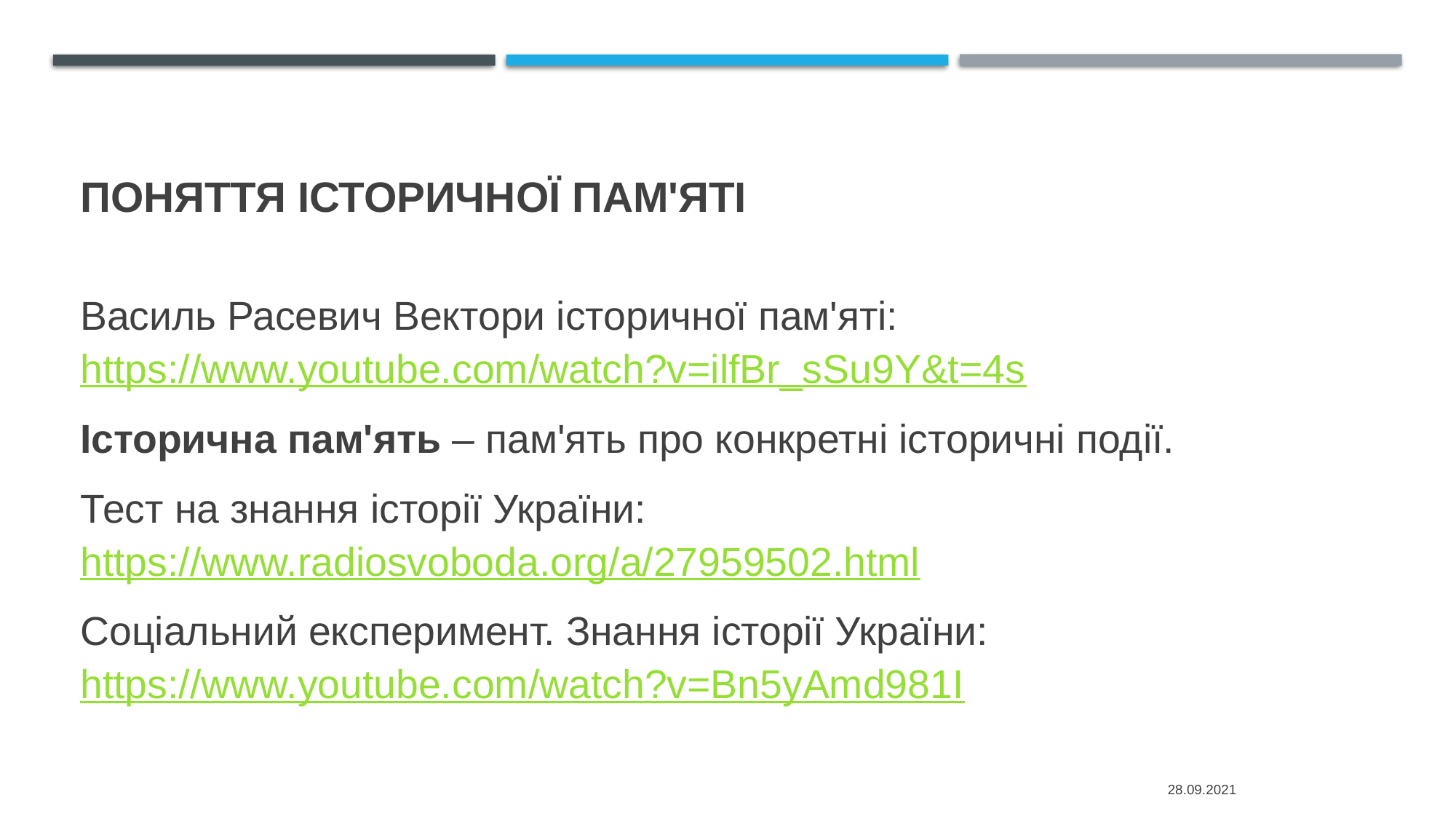

# Поняття історичної пам'яті
Василь Расевич Вектори історичної пам'яті: https://www.youtube.com/watch?v=ilfBr_sSu9Y&t=4s
Історична пам'ять – пам'ять про конкретні історичні події.
Тест на знання історії України: https://www.radiosvoboda.org/a/27959502.html
Соціальний експеримент. Знання історії України: https://www.youtube.com/watch?v=Bn5yAmd981I

28.09.2021